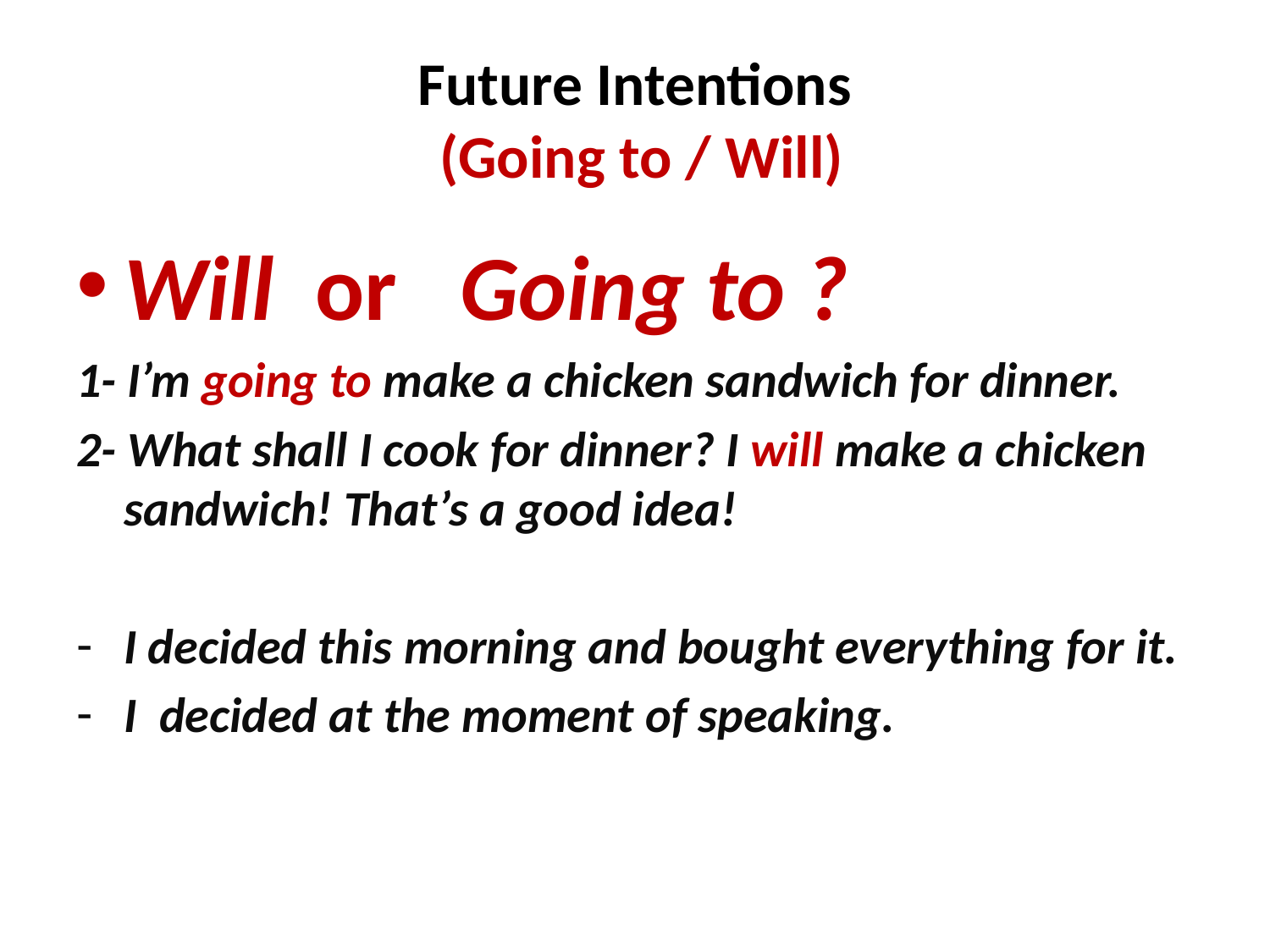

# Future Intentions (Going to / Will)
Will  or   Going to ?
1- I’m going to make a chicken sandwich for dinner.
2- What shall I cook for dinner? I will make a chicken sandwich! That’s a good idea!

I decided this morning and bought everything for it.
I  decided at the moment of speaking.